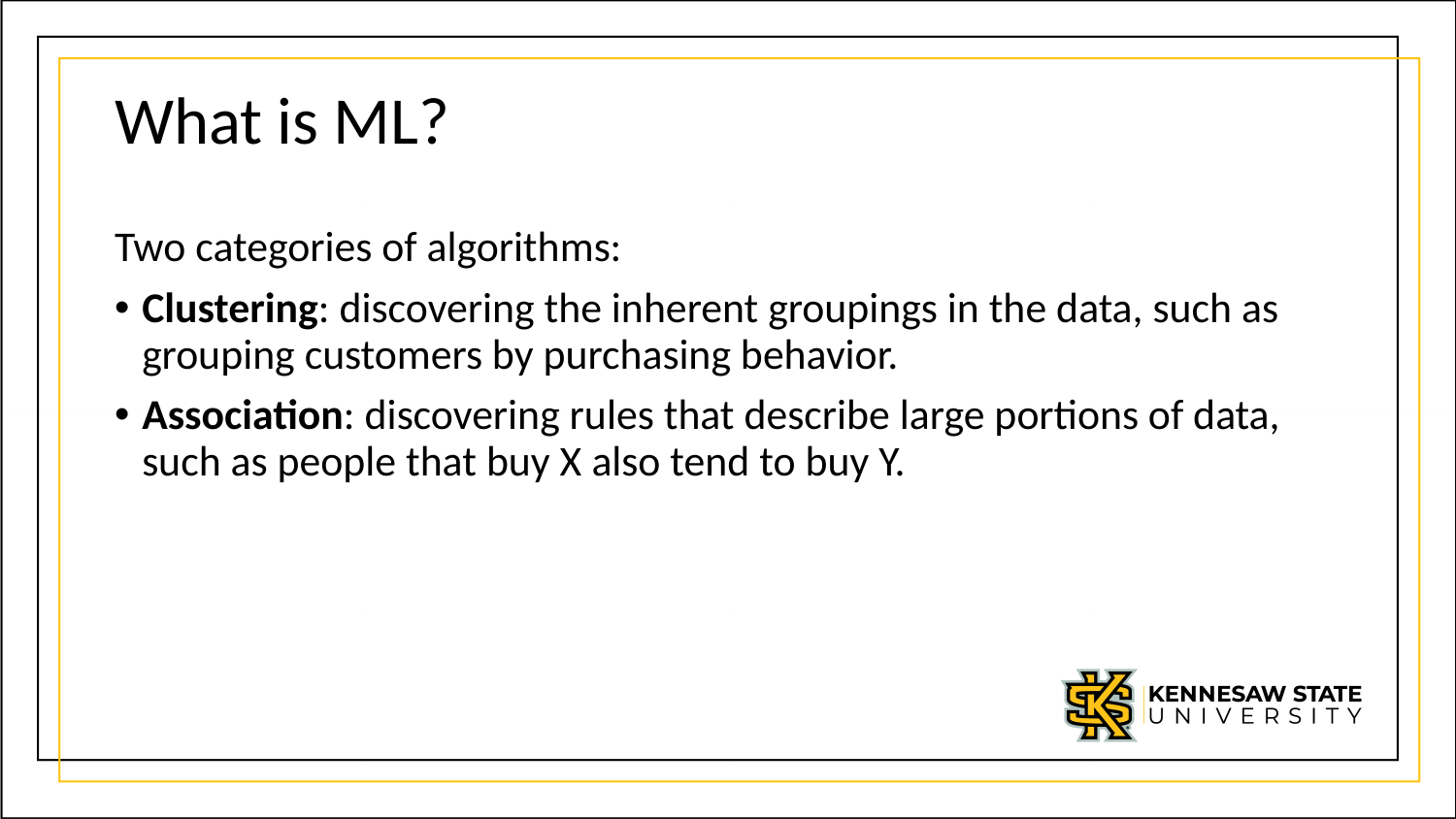

# What is ML?
Two categories of algorithms:
Clustering: discovering the inherent groupings in the data, such as grouping customers by purchasing behavior.
Association: discovering rules that describe large portions of data, such as people that buy X also tend to buy Y.